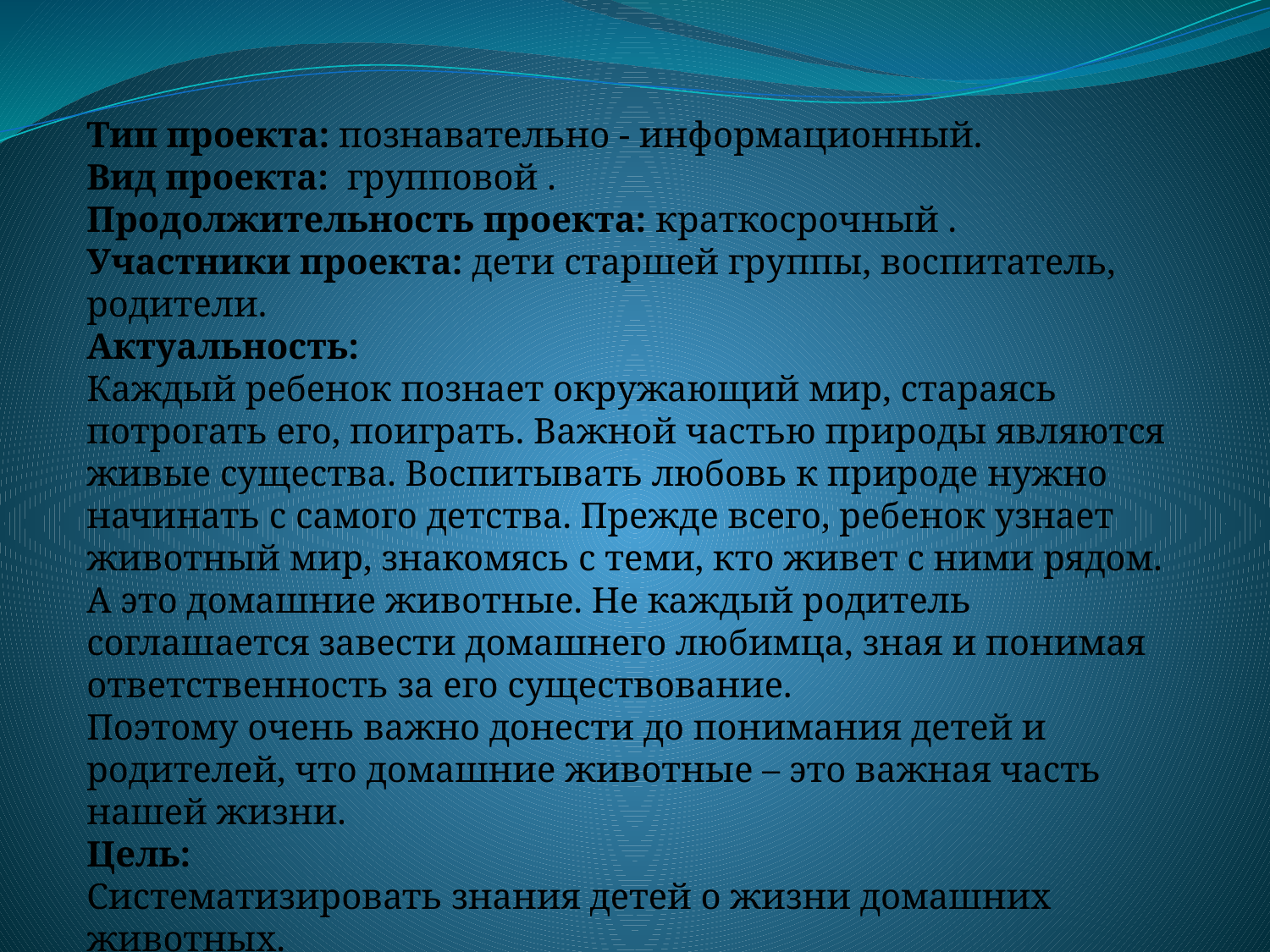

Тип проекта: познавательно - информационный.
Вид проекта:  групповой .
Продолжительность проекта: краткосрочный .
Участники проекта: дети старшей группы, воспитатель, родители.
Актуальность:
Каждый ребенок познает окружающий мир, стараясь потрогать его, поиграть. Важной частью природы являются живые существа. Воспитывать любовь к природе нужно начинать с самого детства. Прежде всего, ребенок узнает животный мир, знакомясь с теми, кто живет с ними рядом. А это домашние животные. Не каждый родитель соглашается завести домашнего любимца, зная и понимая ответственность за его существование.
Поэтому очень важно донести до понимания детей и родителей, что домашние животные – это важная часть нашей жизни.
Цель:
Систематизировать знания детей о жизни домашних животных.